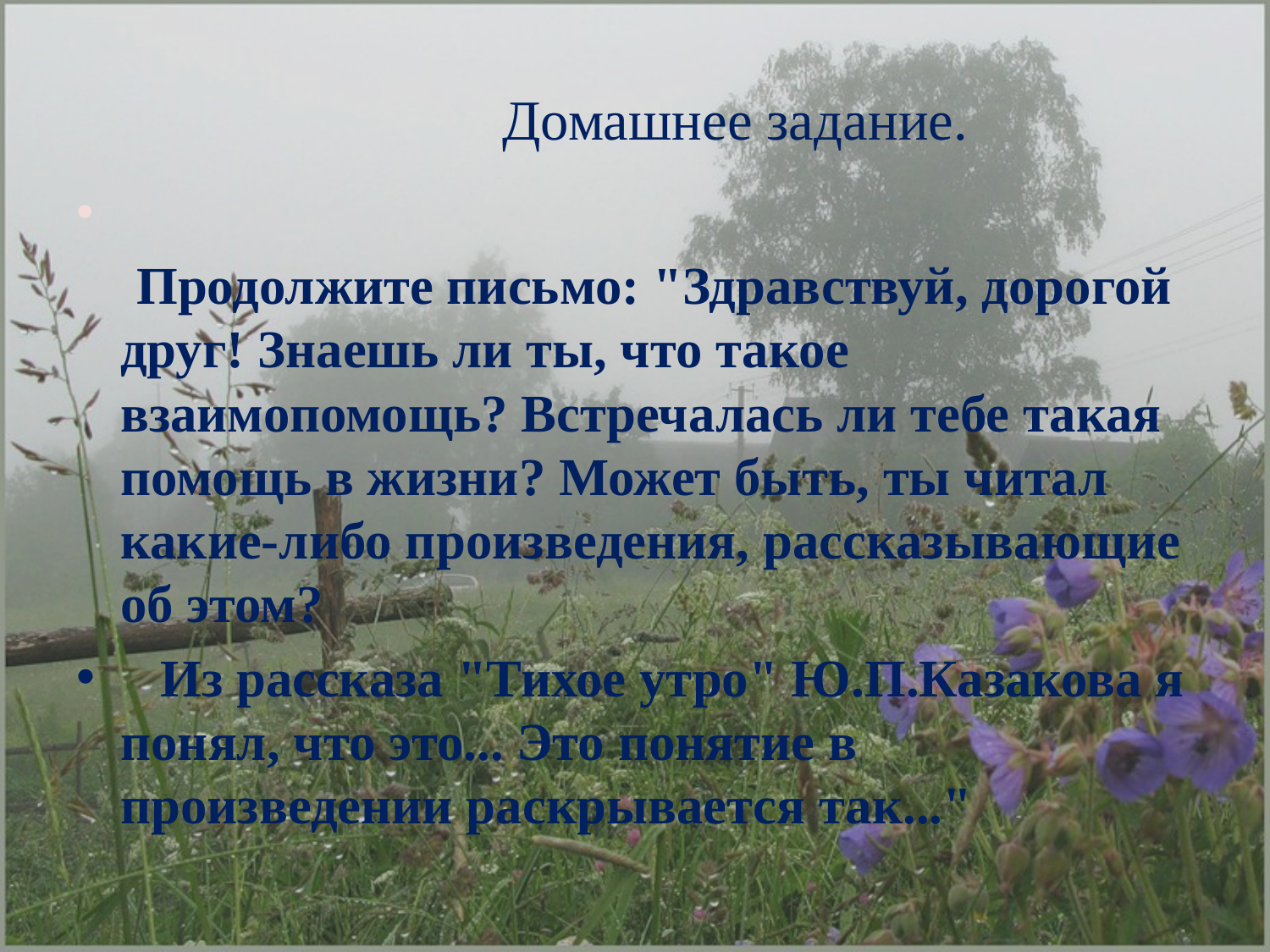

# Домашнее задание.

     Продолжите письмо: "Здравствуй, дорогой друг! Знаешь ли ты, что такое взаимопомощь? Встречалась ли тебе такая помощь в жизни? Может быть, ты читал какие-либо произведения, рассказывающие об этом?
   Из рассказа "Тихое утро" Ю.П.Казакова я понял, что это... Это понятие в произведении раскрывается так..."